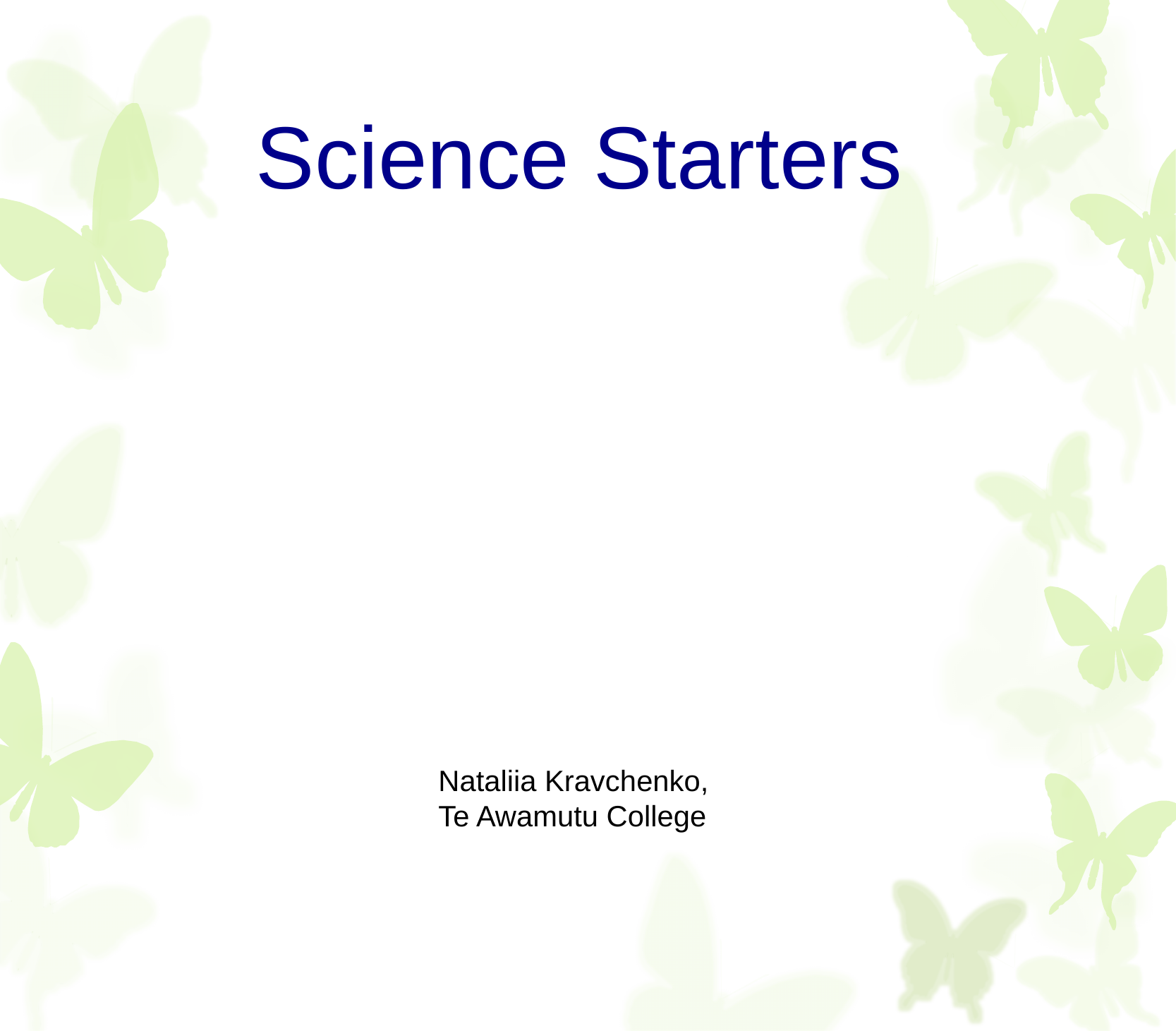

Science Starters
 Nataliia Kravchenko,
 Te Awamutu College